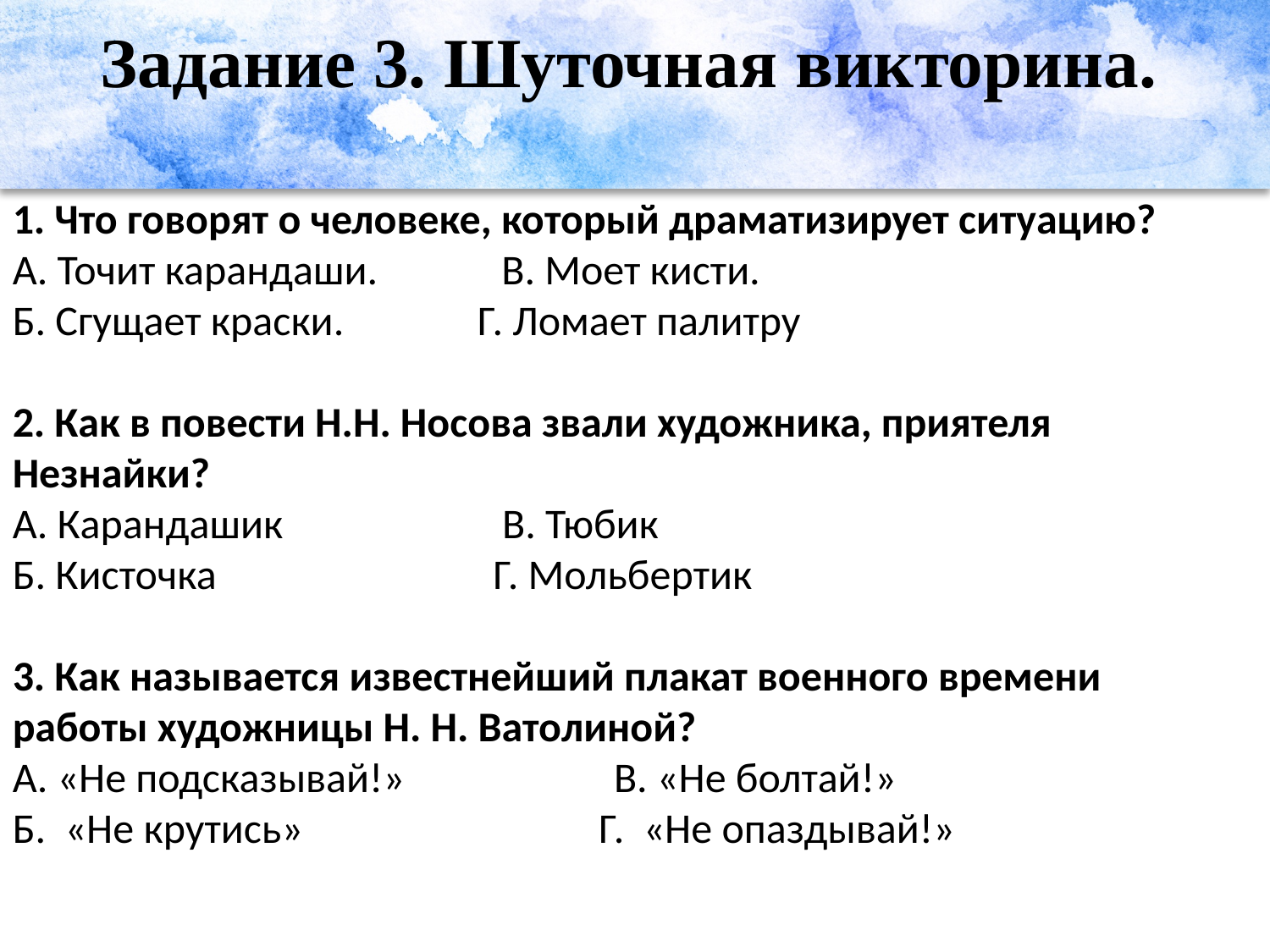

# Задание 3. Шуточная викторина.
1. Что говорят о человеке, который драматизирует ситуацию?
А. Точит карандаши.             В. Моет кисти.
Б. Сгущает краски.              Г. Ломает палитру

2. Как в повести Н.Н. Носова звали художника, приятеля Незнайки?
А. Карандашик                       В. Тюбик
Б. Кисточка                             Г. Мольбертик
3. Как называется известнейший плакат военного времени работы художницы Н. Н. Ватолиной?
А. «Не подсказывай!»                      В. «Не болтай!»
Б.  «Не крутись»                               Г.  «Не опаздывай!»